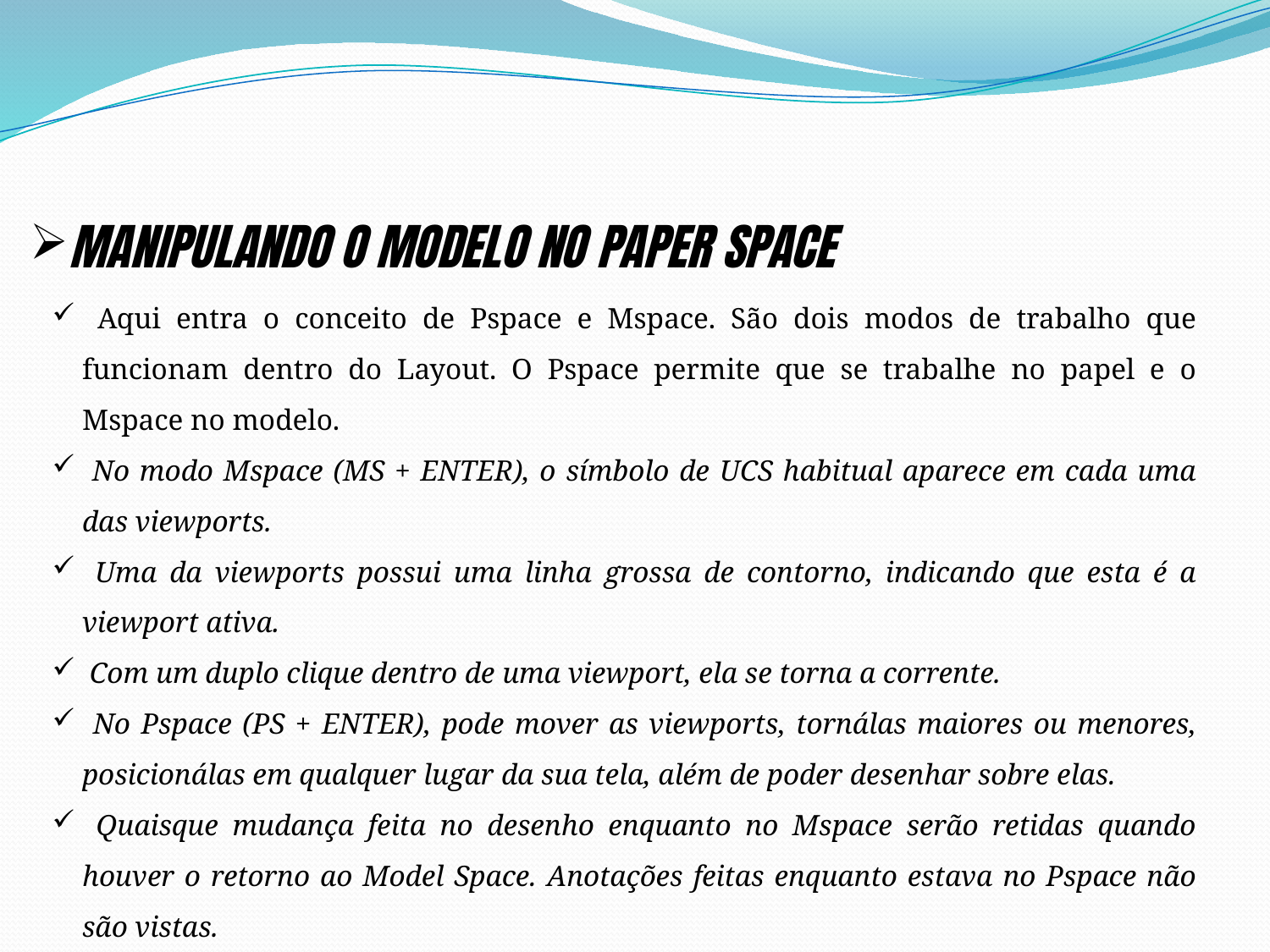

MANIPULANDO O MODELO NO PAPER SPACE
 Aqui entra o conceito de Pspace e Mspace. São dois modos de trabalho que funcionam dentro do Layout. O Pspace permite que se trabalhe no papel e o Mspace no modelo.
 No modo Mspace (MS + ENTER), o símbolo de UCS habitual aparece em cada uma das viewports.
 Uma da viewports possui uma linha grossa de contorno, indicando que esta é a viewport ativa.
 Com um duplo clique dentro de uma viewport, ela se torna a corrente.
 No Pspace (PS + ENTER), pode mover as viewports, tornálas maiores ou menores, posicionálas em qualquer lugar da sua tela, além de poder desenhar sobre elas.
 Quaisque mudança feita no desenho enquanto no Mspace serão retidas quando houver o retorno ao Model Space. Anotações feitas enquanto estava no Pspace não são vistas.